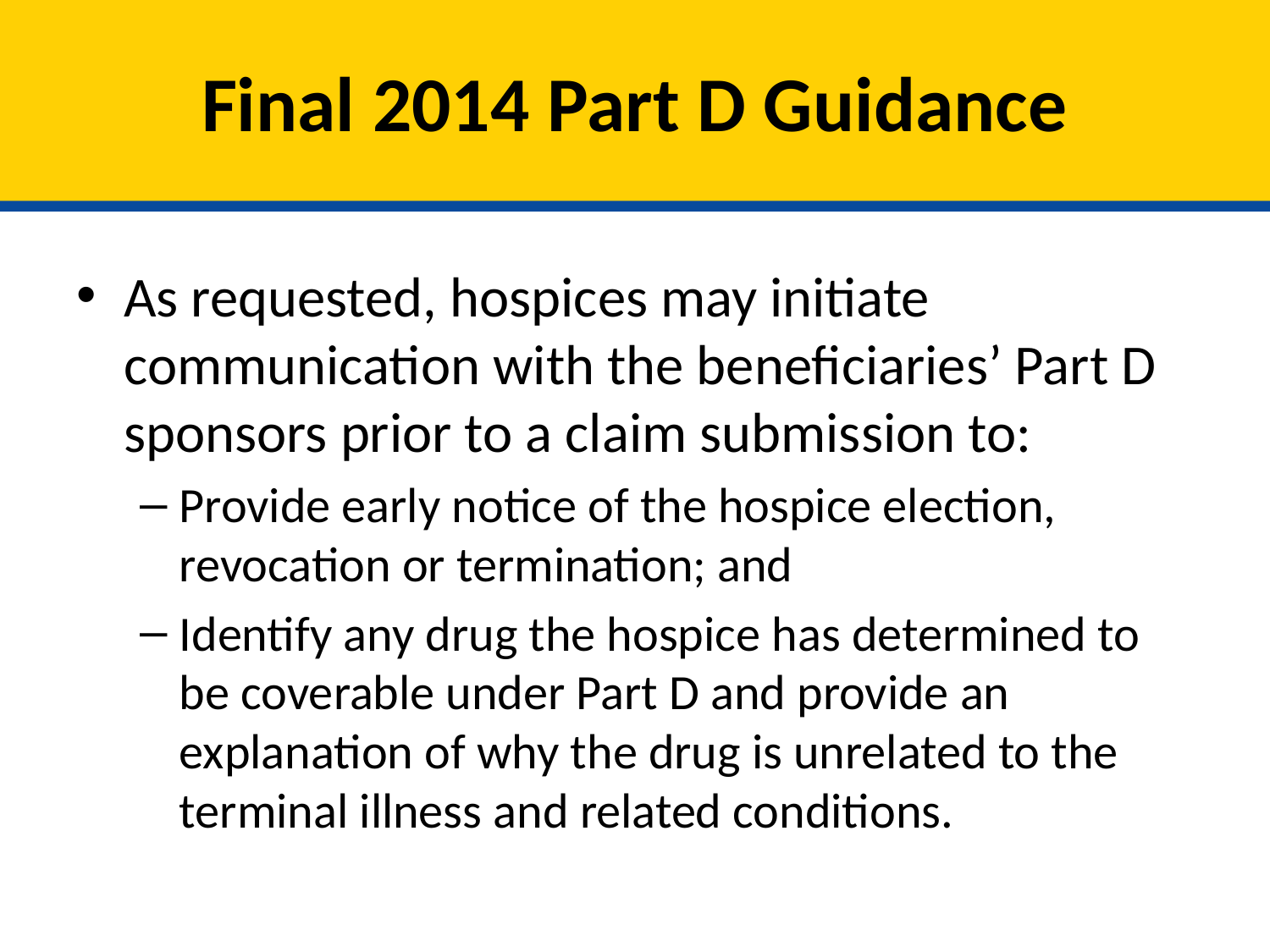

# Final 2014 Part D Guidance
As requested, hospices may initiate communication with the beneficiaries’ Part D sponsors prior to a claim submission to:
Provide early notice of the hospice election, revocation or termination; and
Identify any drug the hospice has determined to be coverable under Part D and provide an explanation of why the drug is unrelated to the terminal illness and related conditions.